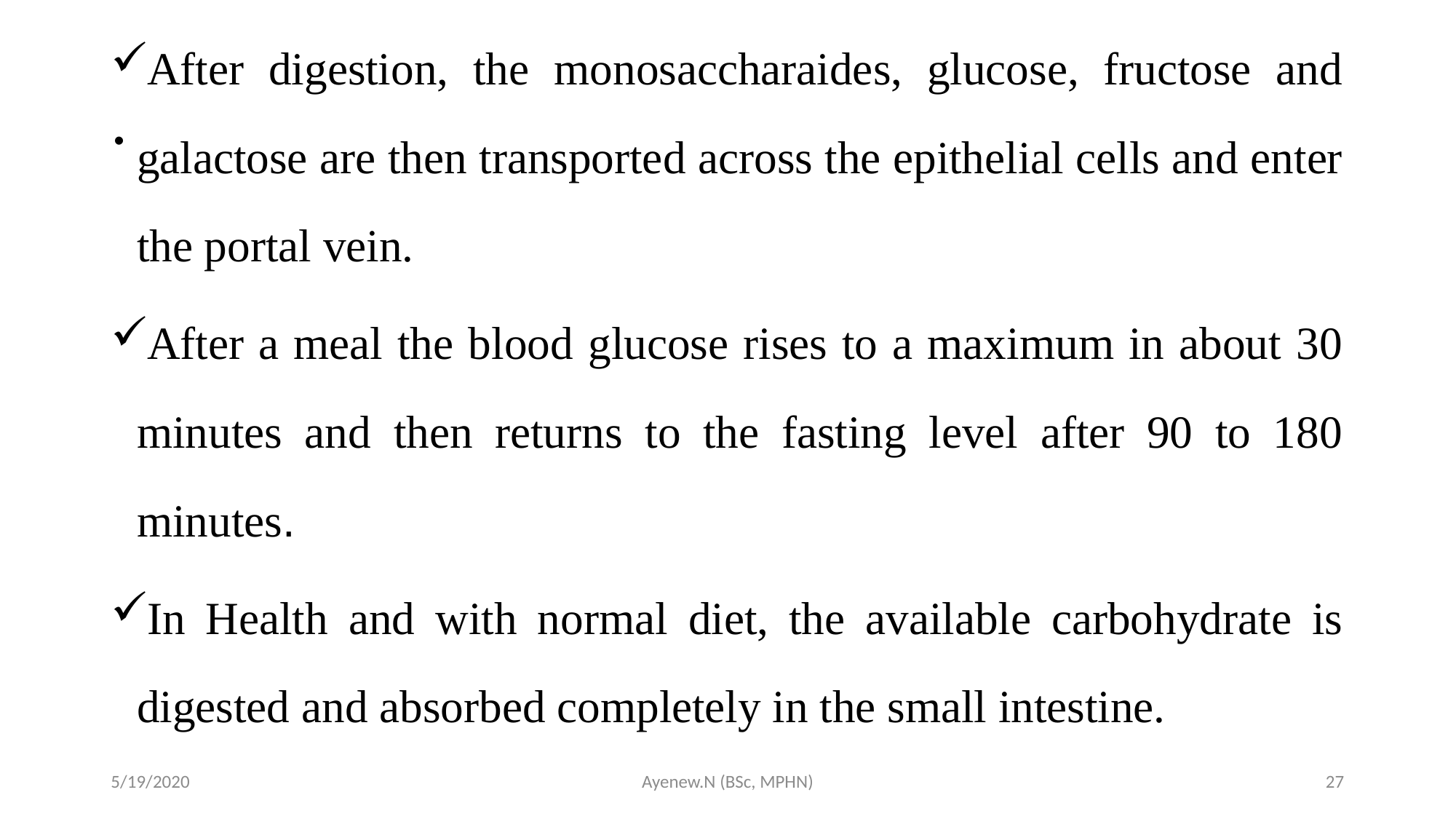

After digestion, the monosaccharaides, glucose, fructose and galactose are then transported across the epithelial cells and enter the portal vein.
After a meal the blood glucose rises to a maximum in about 30 minutes and then returns to the fasting level after 90 to 180 minutes.
In Health and with normal diet, the available carbohydrate is digested and absorbed completely in the small intestine.

# .
5/19/2020
Ayenew.N (BSc, MPHN)
27